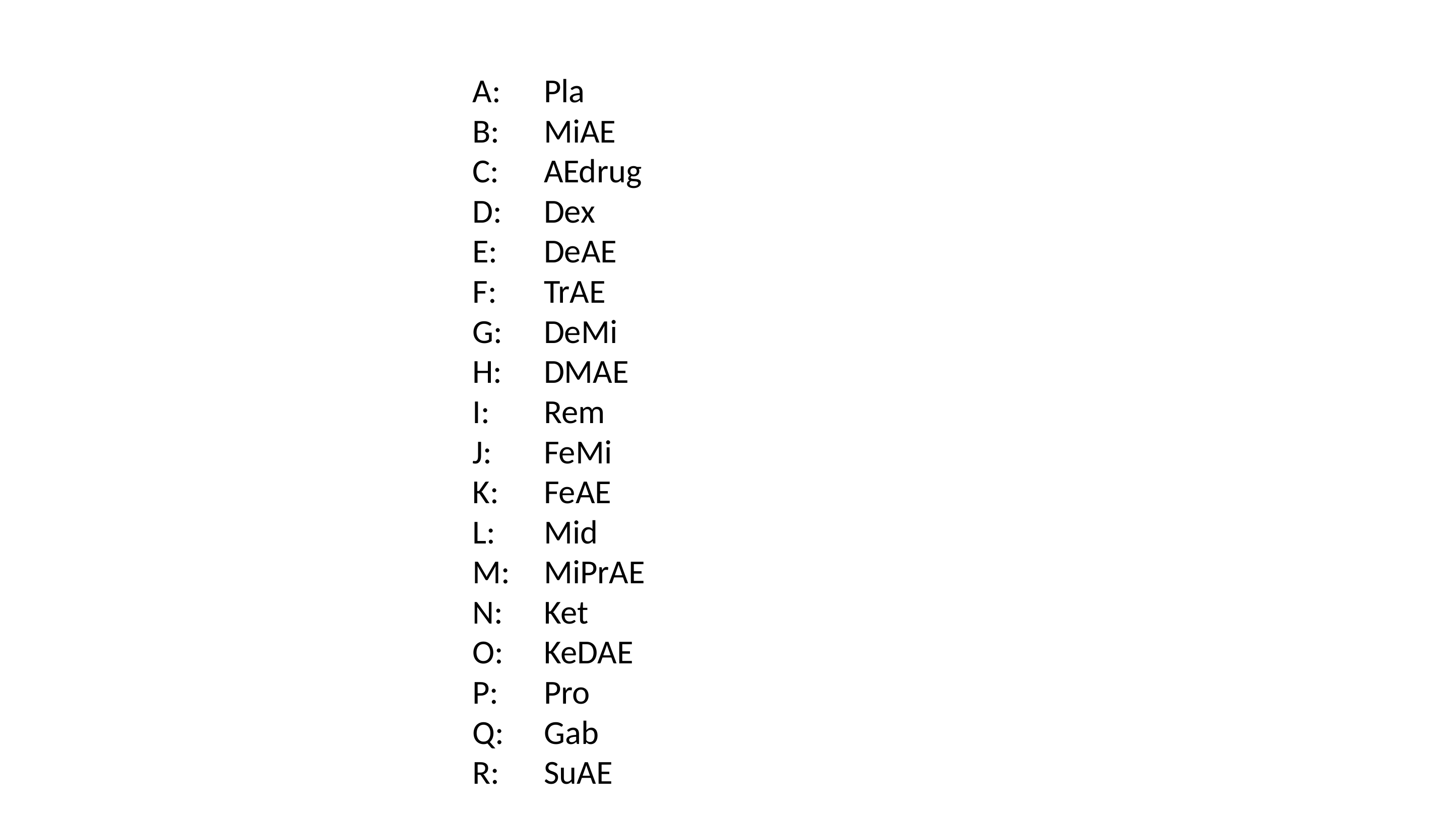

| Treatments used in eFigure 6I |  |
| --- | --- |
| A: | Pla |
| B: | MiAE |
| C: | AEdrug |
| D: | Dex |
| E: | DeAE |
| F: | TrAE |
| G: | DeMi |
| H: | DMAE |
| I: | Rem |
| J: | FeMi |
| K: | FeAE |
| L: | Mid |
| M: | MiPrAE |
| N: | Ket |
| O: | KeDAE |
| P: | Pro |
| Q: | Gab |
| R: | SuAE |